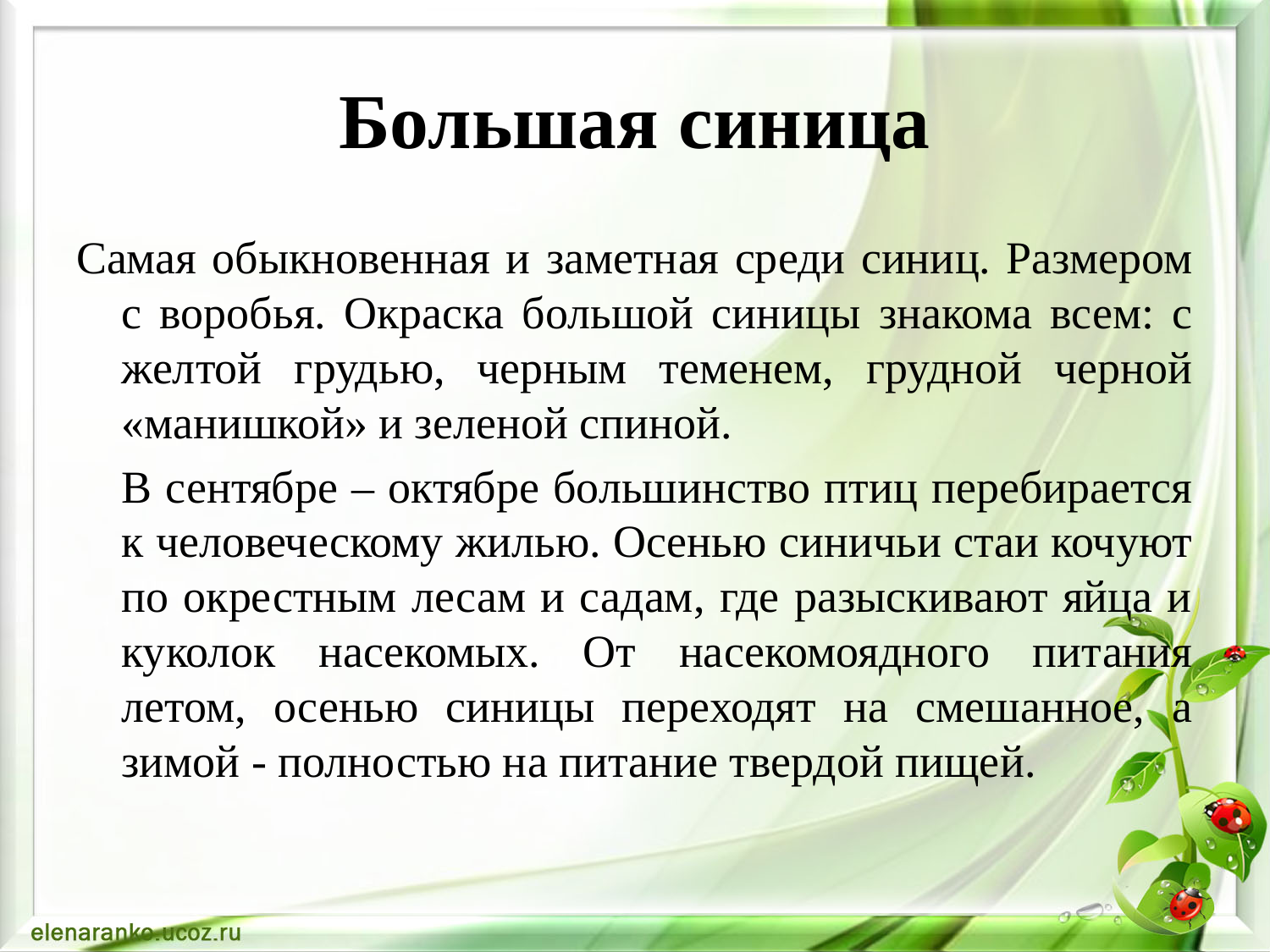

# Большая синица
Самая обыкновенная и заметная среди синиц. Размером с воробья. Окраска большой синицы знакома всем: с желтой грудью, черным теменем, грудной черной «манишкой» и зеленой спиной.
		В сентябре – октябре большинство птиц перебирается к человеческому жилью. Осенью синичьи стаи кочуют по окрестным лесам и садам, где разыскивают яйца и куколок насекомых. От насекомоядного питания летом, осенью синицы переходят на смешанное, а зимой - полностью на питание твердой пищей.